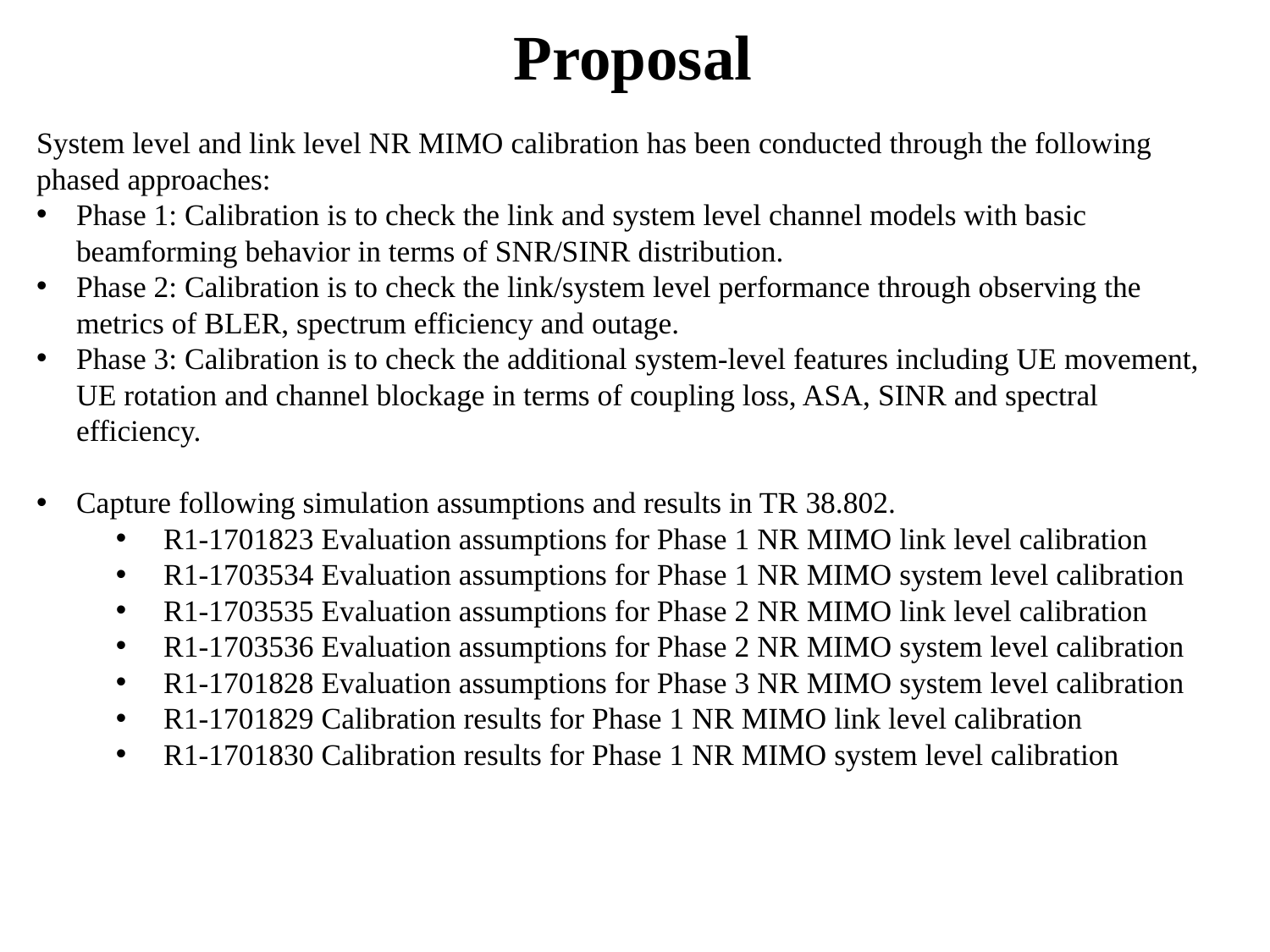

# Proposal
System level and link level NR MIMO calibration has been conducted through the following phased approaches:
Phase 1: Calibration is to check the link and system level channel models with basic beamforming behavior in terms of SNR/SINR distribution.
Phase 2: Calibration is to check the link/system level performance through observing the metrics of BLER, spectrum efficiency and outage.
Phase 3: Calibration is to check the additional system-level features including UE movement, UE rotation and channel blockage in terms of coupling loss, ASA, SINR and spectral efficiency.

Capture following simulation assumptions and results in TR 38.802.
R1-1701823 Evaluation assumptions for Phase 1 NR MIMO link level calibration
R1-1703534 Evaluation assumptions for Phase 1 NR MIMO system level calibration
R1-1703535 Evaluation assumptions for Phase 2 NR MIMO link level calibration
R1-1703536 Evaluation assumptions for Phase 2 NR MIMO system level calibration
R1-1701828 Evaluation assumptions for Phase 3 NR MIMO system level calibration
R1-1701829 Calibration results for Phase 1 NR MIMO link level calibration
R1-1701830 Calibration results for Phase 1 NR MIMO system level calibration